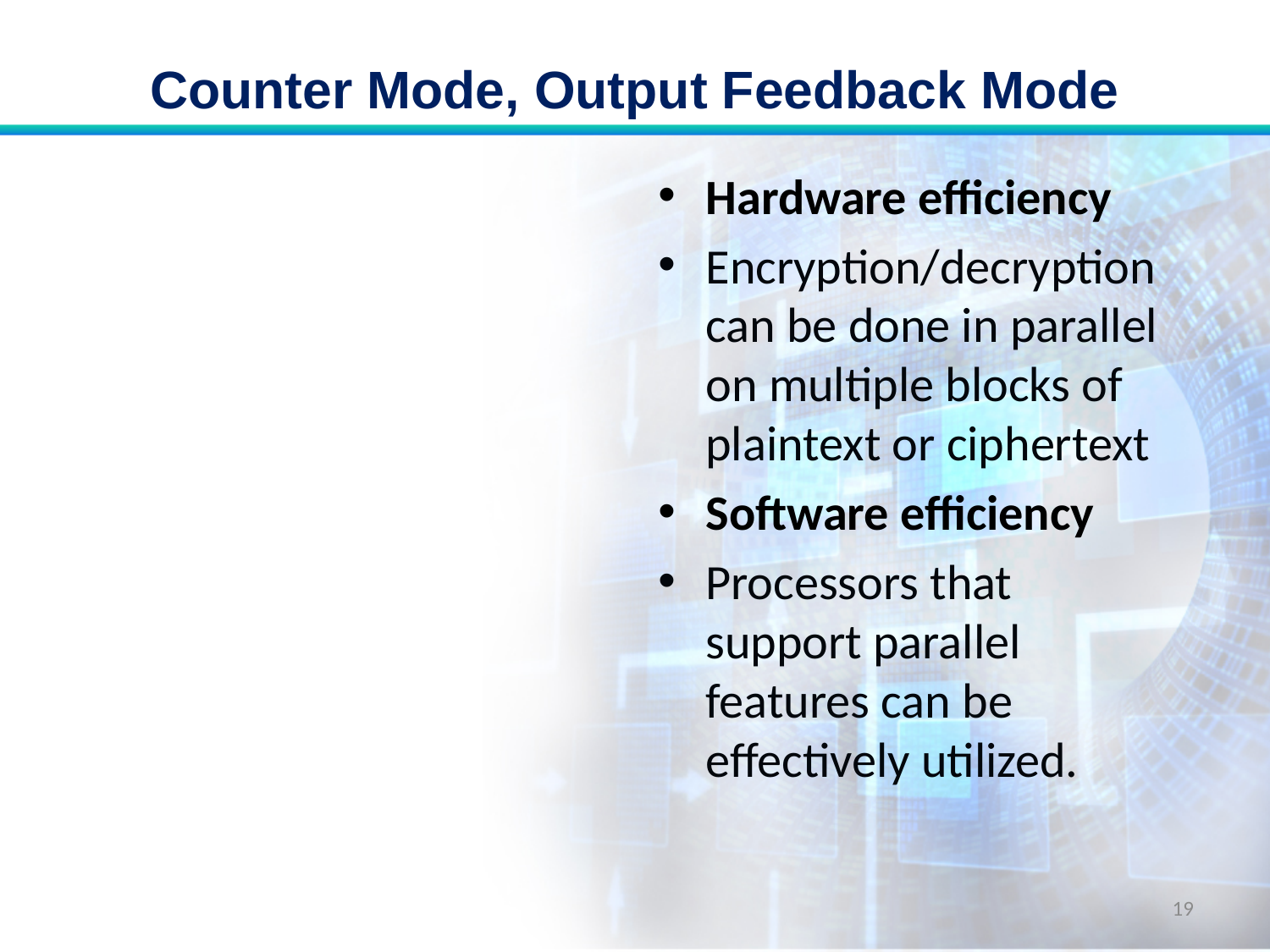

# Counter Mode, Output Feedback Mode
Hardware efficiency
Encryption/decryption can be done in parallel on multiple blocks of plaintext or ciphertext
Software efficiency
Processors that support parallel features can be effectively utilized.
19